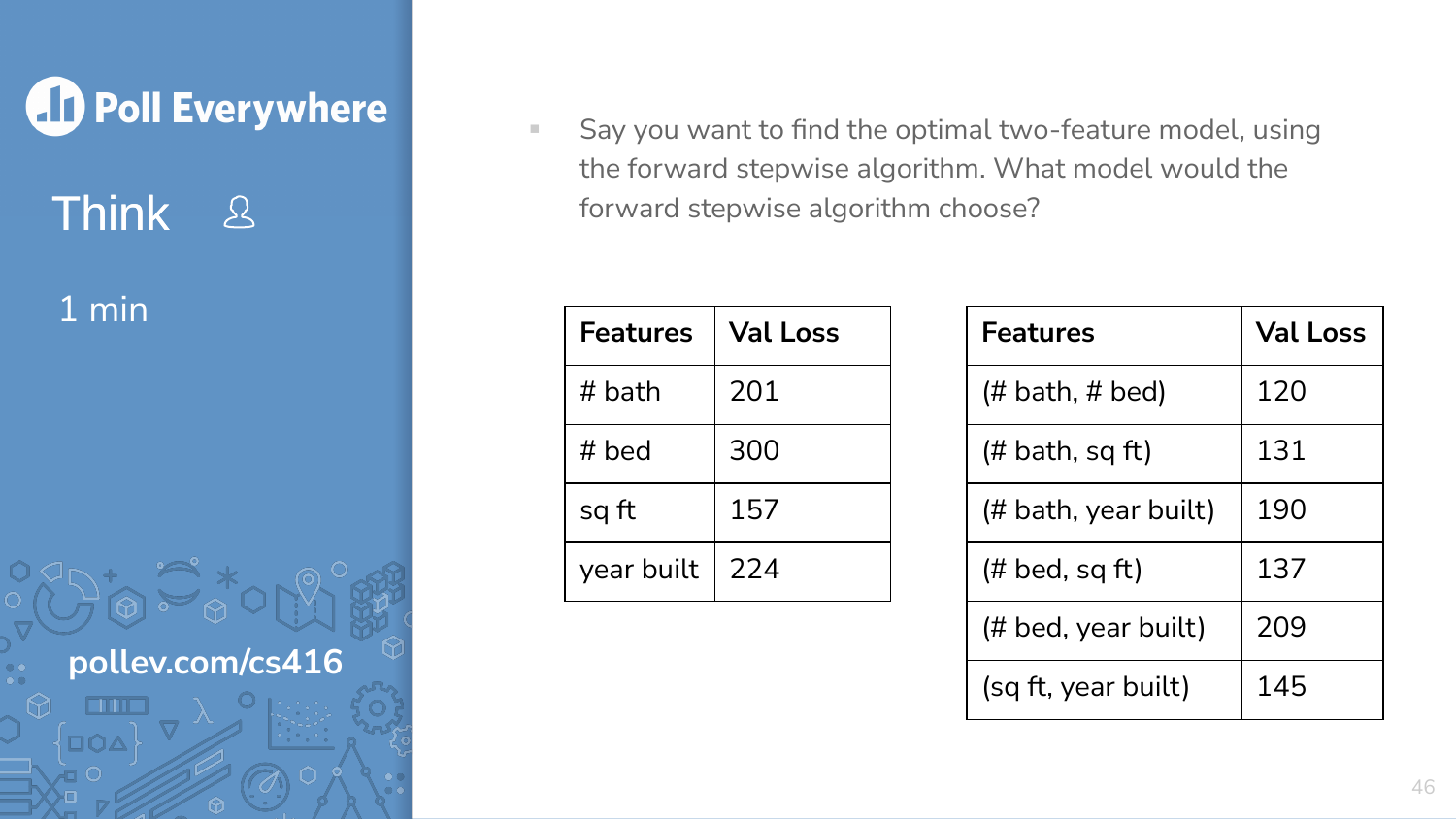

Say you want to find the optimal two-feature model, using the forward stepwise algorithm. What model would the forward stepwise algorithm choose?
# 1 min
| Features | Val Loss |
| --- | --- |
| # bath | 201 |
| # bed | 300 |
| sq ft | 157 |
| year built | 224 |
| Features | Val Loss |
| --- | --- |
| (# bath, # bed) | 120 |
| (# bath, sq ft) | 131 |
| (# bath, year built) | 190 |
| (# bed, sq ft) | 137 |
| (# bed, year built) | 209 |
| (sq ft, year built) | 145 |
46